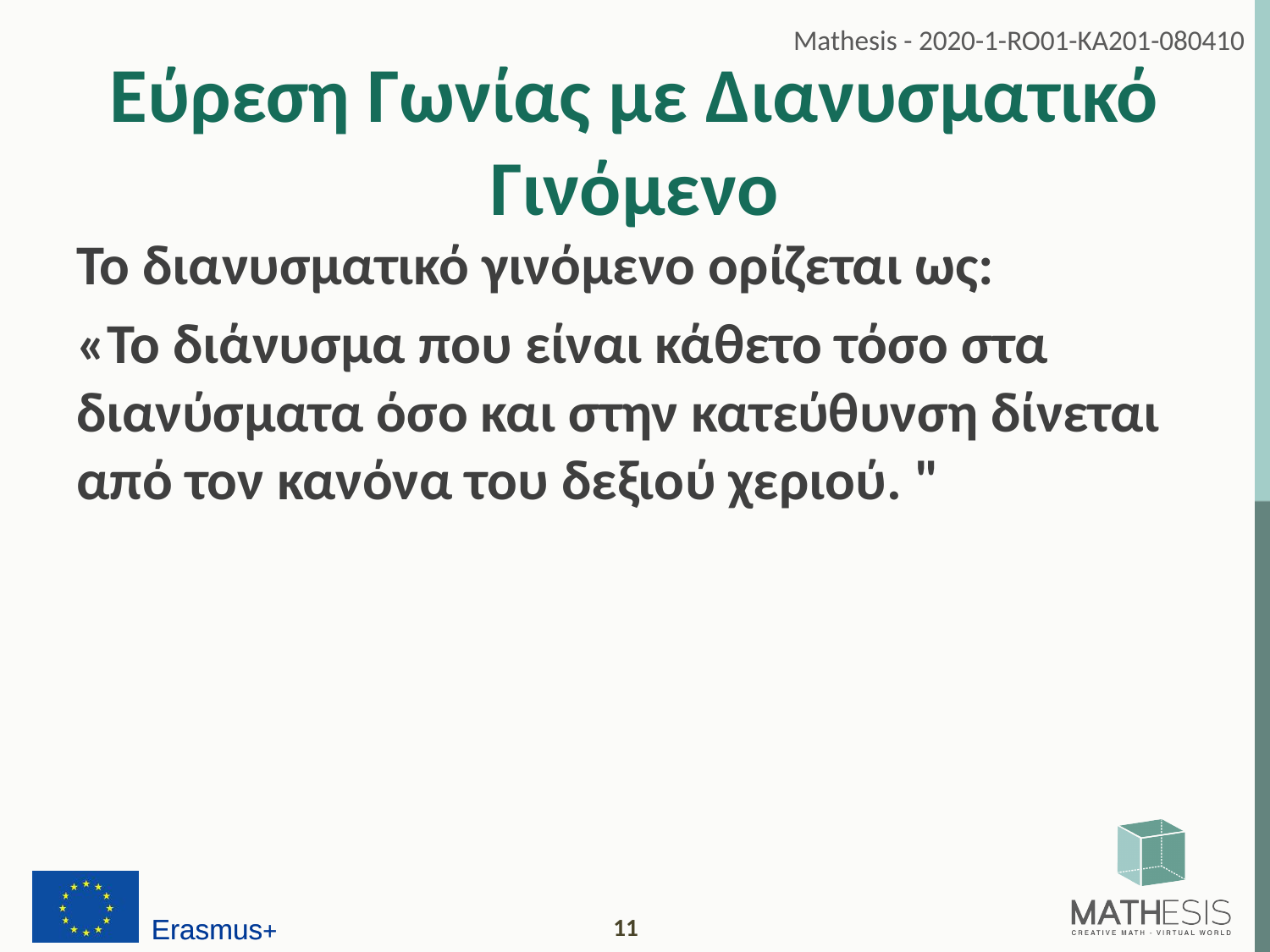

# Εύρεση Γωνίας με Διανυσματικό Γινόμενο
Το διανυσματικό γινόμενο ορίζεται ως:
«Το διάνυσμα που είναι κάθετο τόσο στα διανύσματα όσο και στην κατεύθυνση δίνεται από τον κανόνα του δεξιού χεριού. "